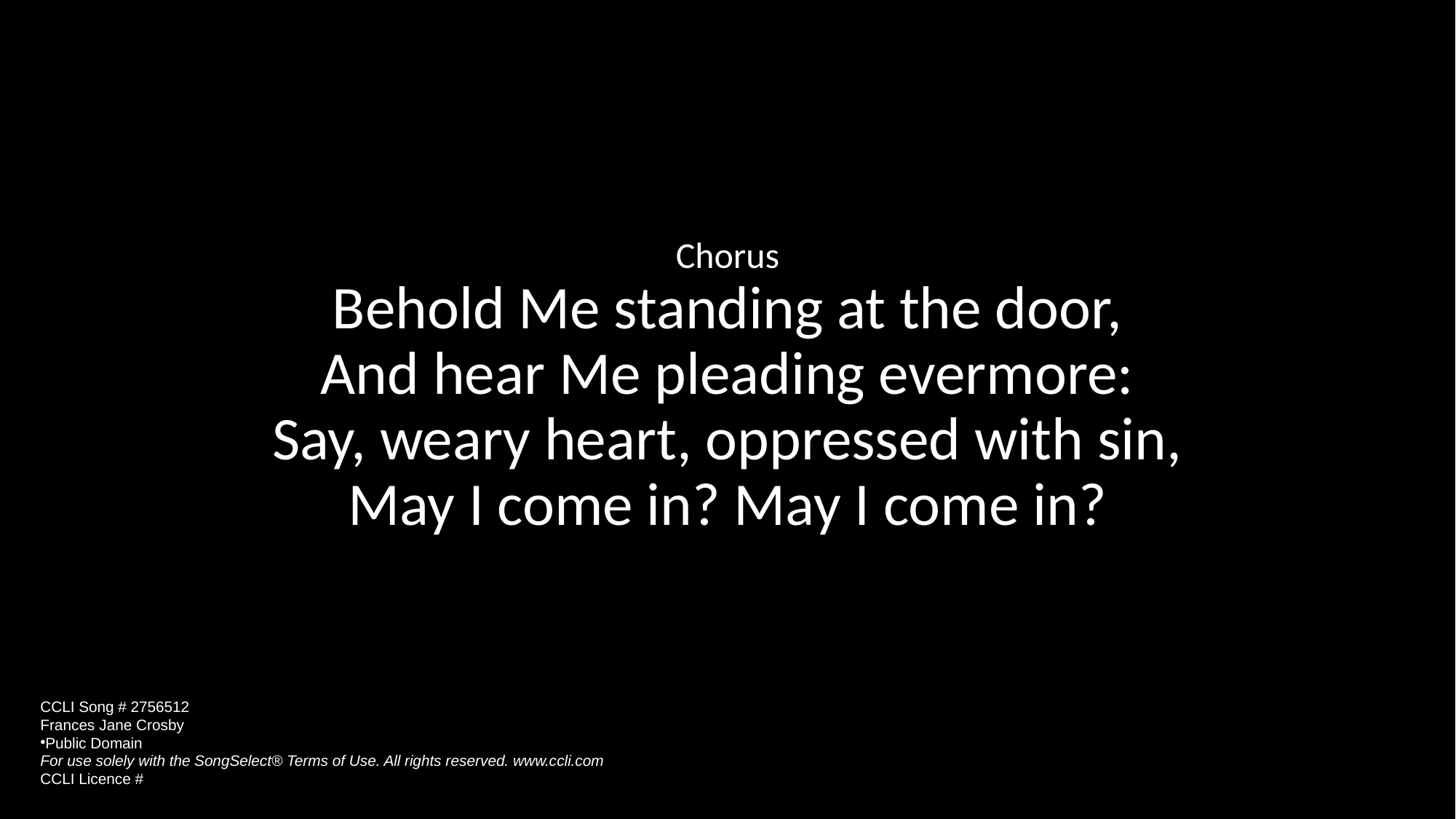

Chorus
Behold Me standing at the door,
And hear Me pleading evermore:
Say, weary heart, oppressed with sin,
May I come in? May I come in?
CCLI Song # 2756512
Frances Jane Crosby
Public Domain
For use solely with the SongSelect® Terms of Use. All rights reserved. www.ccli.com
CCLI Licence #